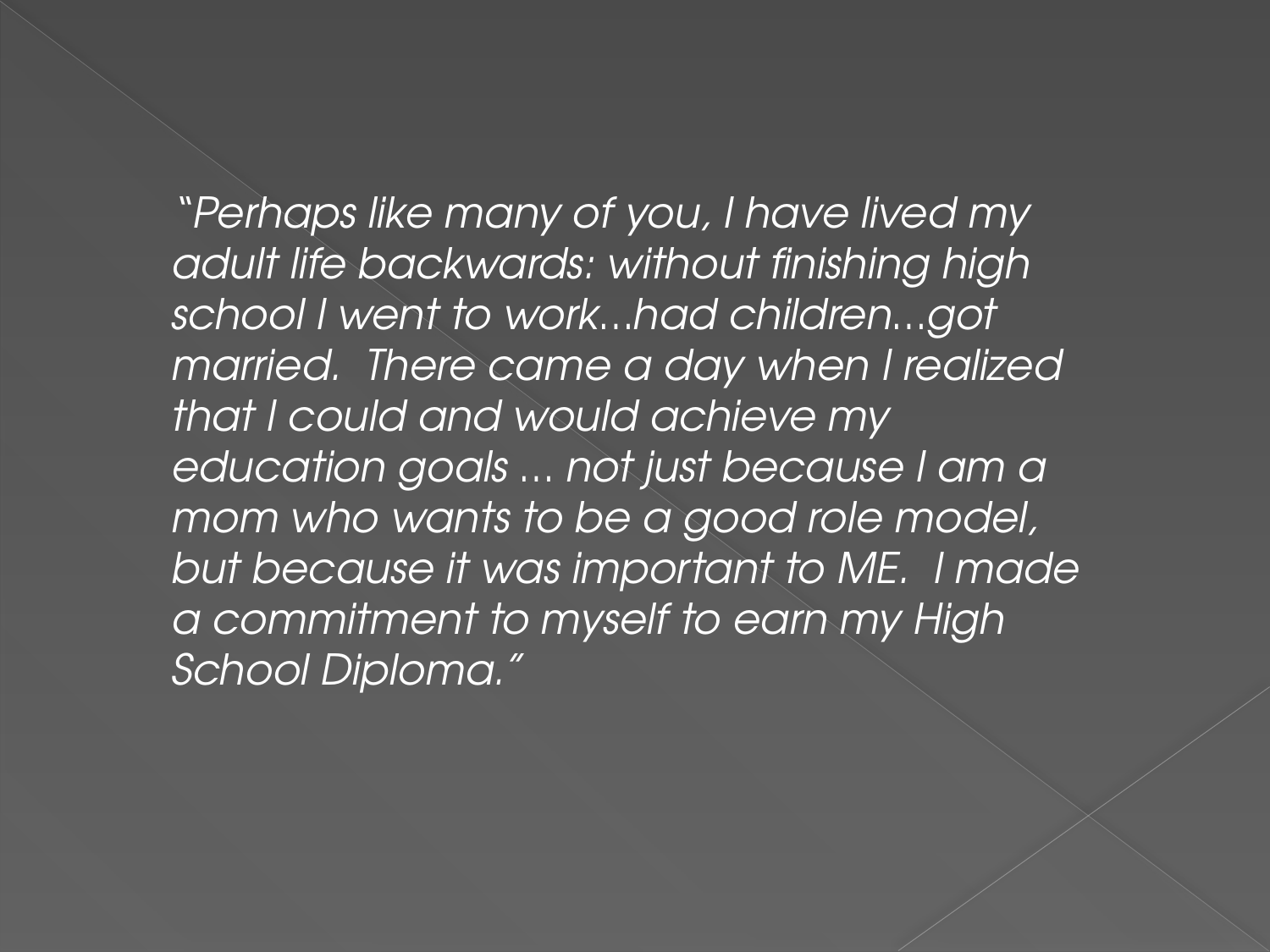

“Perhaps like many of you, I have lived my adult life backwards: without finishing high school I went to work…had children…got married.  There came a day when I realized that I could and would achieve my education goals … not just because I am a mom who wants to be a good role model, but because it was important to ME.  I made a commitment to myself to earn my High School Diploma.”